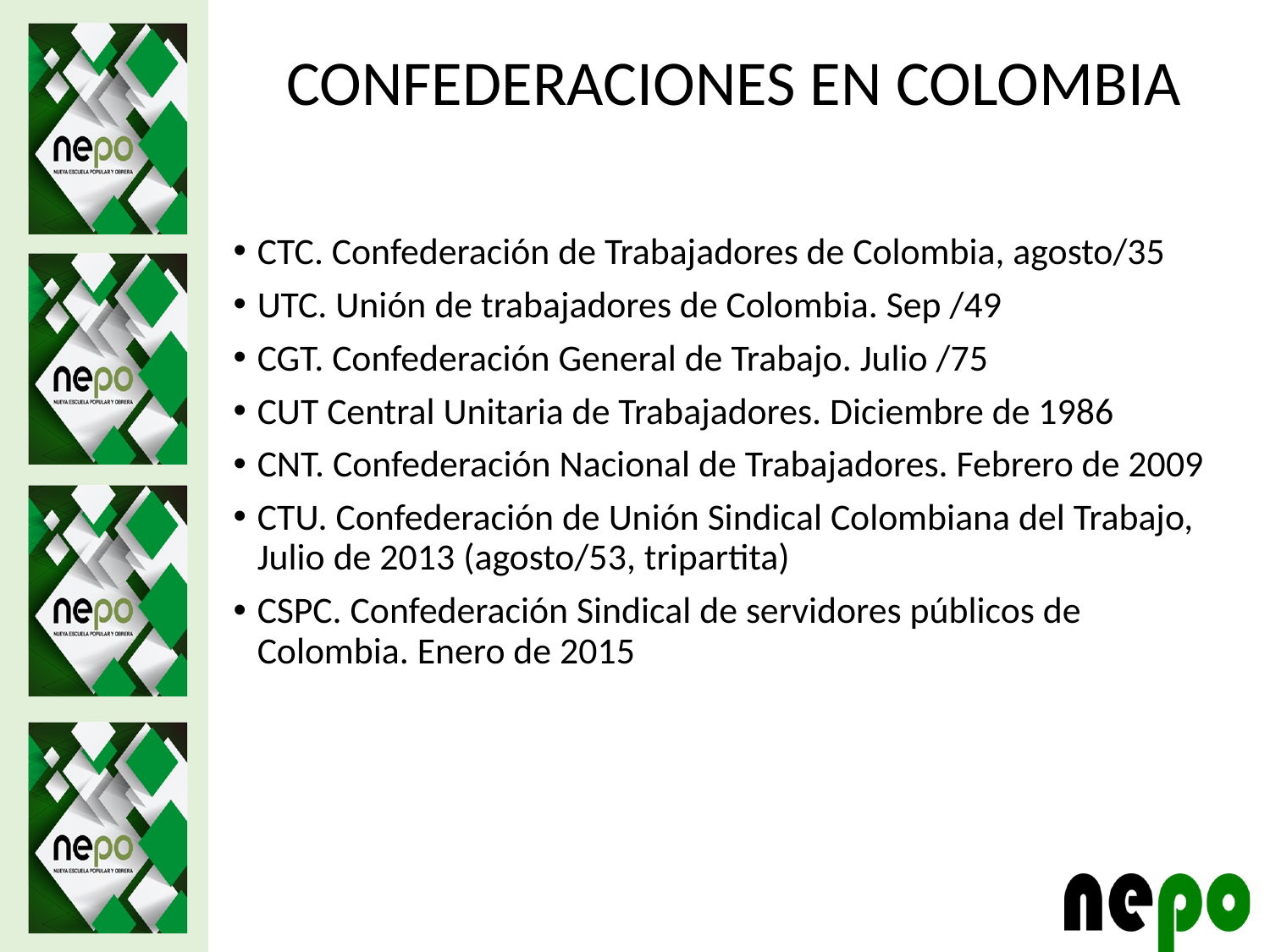

# CONFEDERACIONES EN COLOMBIA
CTC. Confederación de Trabajadores de Colombia, agosto/35
UTC. Unión de trabajadores de Colombia. Sep /49
CGT. Confederación General de Trabajo. Julio /75
CUT Central Unitaria de Trabajadores. Diciembre de 1986
CNT. Confederación Nacional de Trabajadores. Febrero de 2009
CTU. Confederación de Unión Sindical Colombiana del Trabajo, Julio de 2013 (agosto/53, tripartita)
CSPC. Confederación Sindical de servidores públicos de Colombia. Enero de 2015